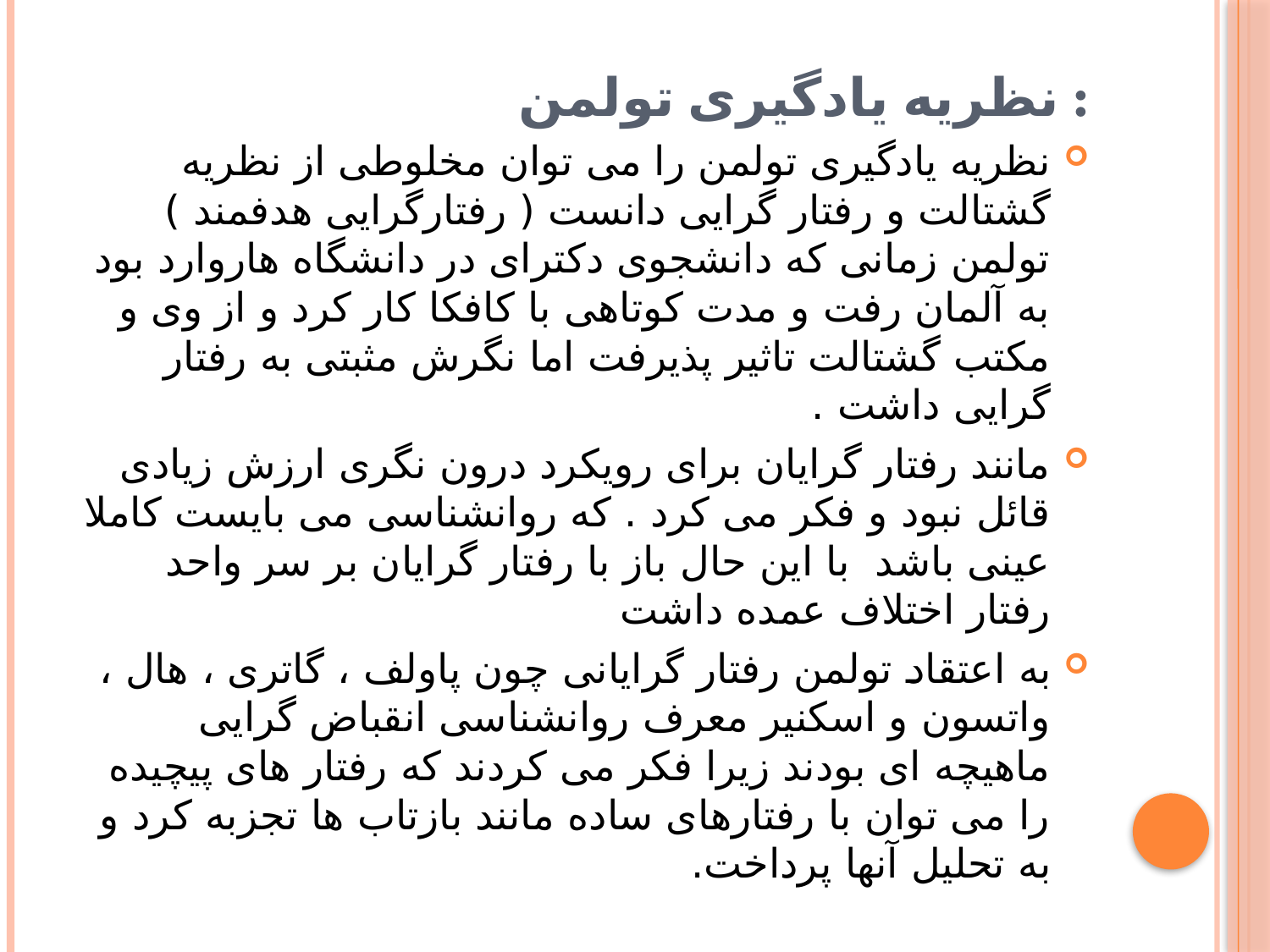

# نظریه یادگیری تولمن :
نظریه یادگیری تولمن را می توان مخلوطی از نظریه گشتالت و رفتار گرایی دانست ( رفتارگرایی هدفمند ) تولمن زمانی که دانشجوی دکترای در دانشگاه هاروارد بود به آلمان رفت و مدت کوتاهی با کافکا کار کرد و از وی و مکتب گشتالت تاثیر پذیرفت اما نگرش مثبتی به رفتار گرایی داشت .
مانند رفتار گرایان برای رویکرد درون نگری ارزش زیادی قائل نبود و فکر می کرد . که روانشناسی می بایست کاملا عینی باشد  با این حال باز با رفتار گرایان بر سر واحد رفتار اختلاف عمده داشت
به اعتقاد تولمن رفتار گرایانی چون پاولف ، گاتری ، هال ، واتسون و اسکنیر معرف روانشناسی انقباض گرایی ماهیچه ای بودند زیرا فکر می کردند که رفتار های پیچیده را می توان با رفتارهای ساده مانند بازتاب ها تجزبه کرد و به تحلیل آنها پرداخت.